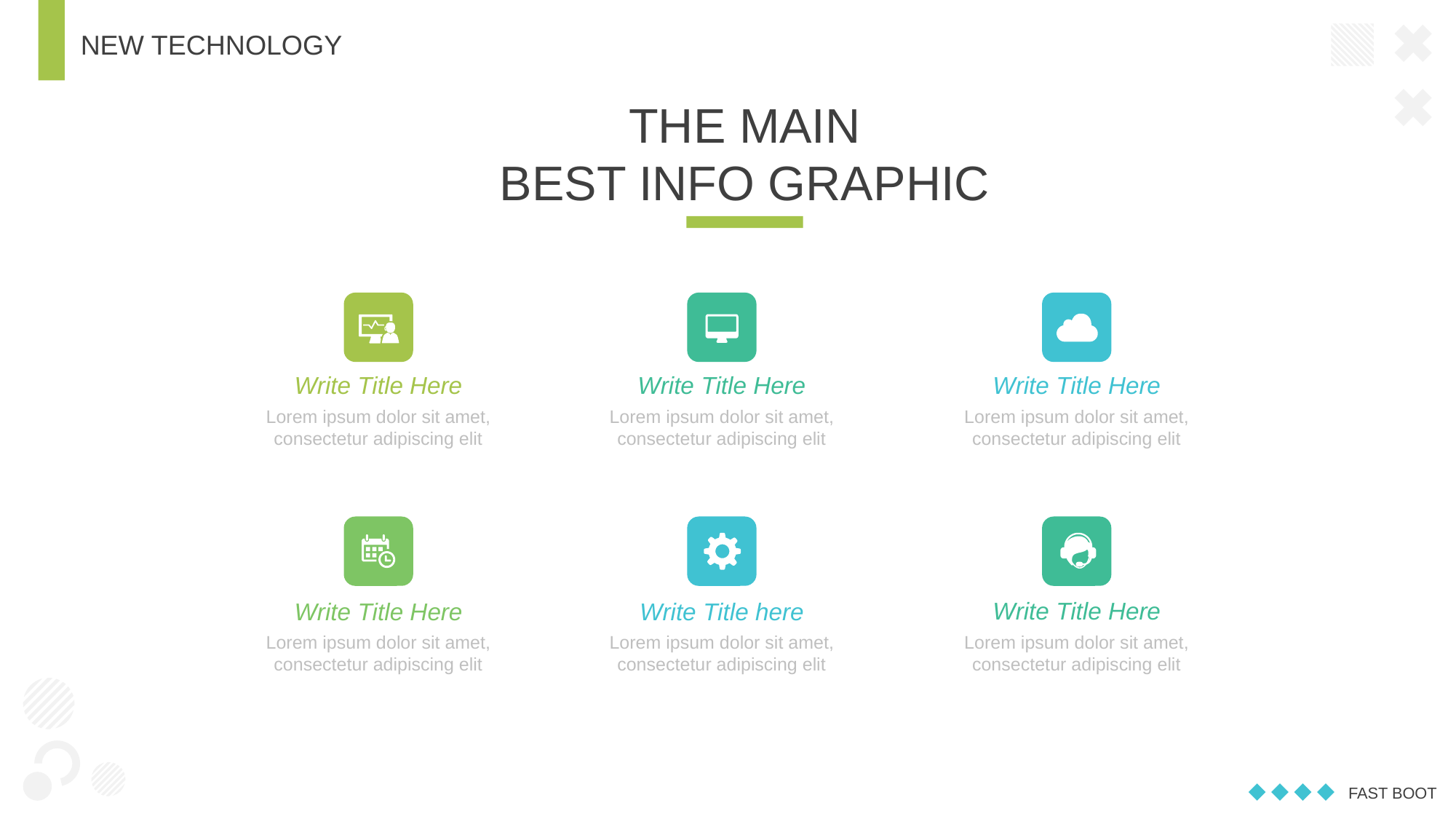

NEW TECHNOLOGY

THE MAIN
BEST INFO GRAPHIC

Write Title Here
Lorem ipsum dolor sit amet, consectetur adipiscing elit
Write Title Here
Lorem ipsum dolor sit amet, consectetur adipiscing elit
Write Title Here
Lorem ipsum dolor sit amet, consectetur adipiscing elit

Write Title Here
Lorem ipsum dolor sit amet, consectetur adipiscing elit
Write Title Here
Lorem ipsum dolor sit amet, consectetur adipiscing elit
Write Title here
Lorem ipsum dolor sit amet, consectetur adipiscing elit

FAST BOOT